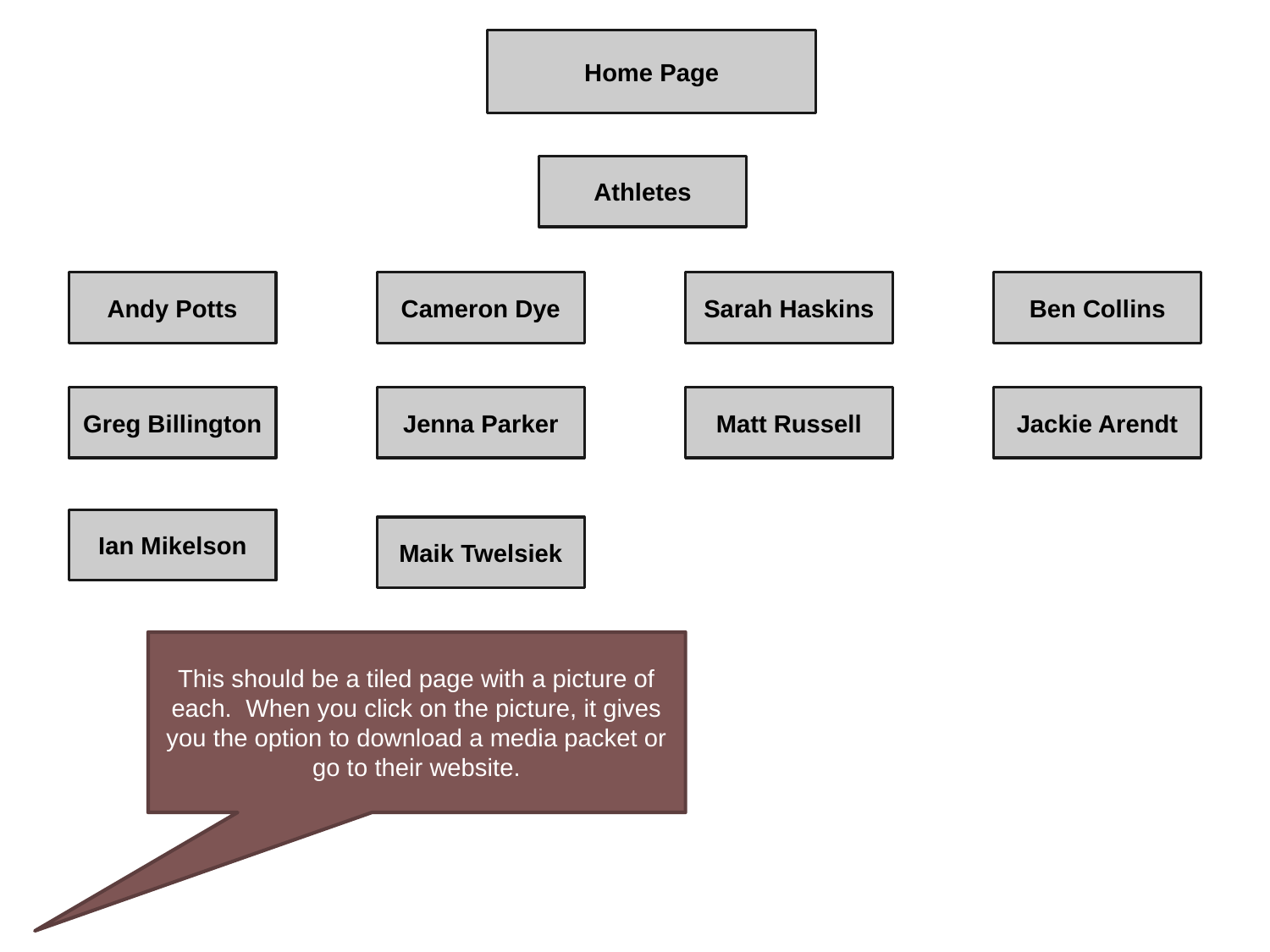

Home Page
Athletes
Andy Potts
Cameron Dye
Sarah Haskins
Ben Collins
Greg Billington
Jenna Parker
Matt Russell
Jackie Arendt
Ian Mikelson
Maik Twelsiek
This should be a tiled page with a picture of each.  When you click on the picture, it gives you the option to download a media packet or go to their website.